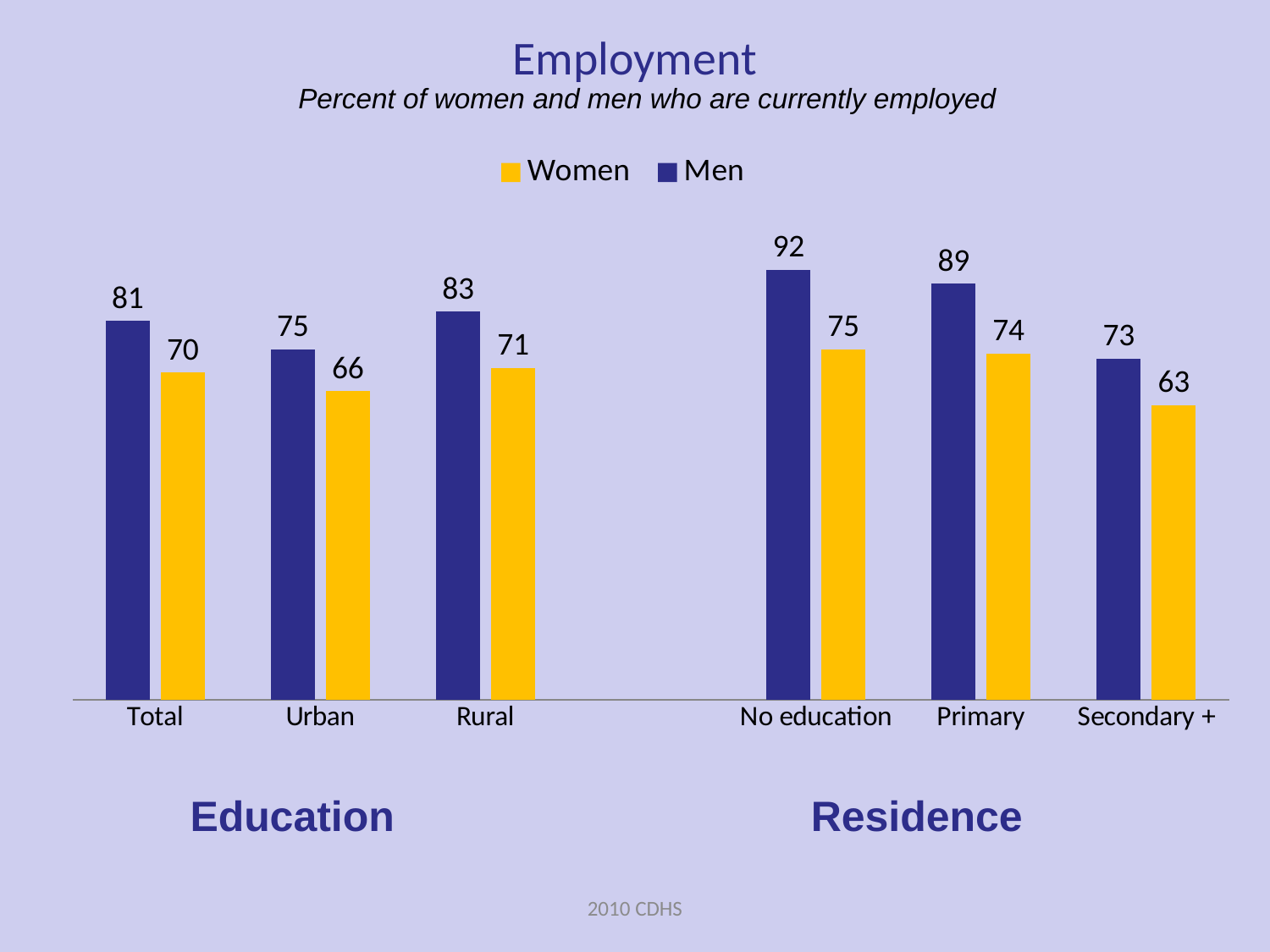

# Employment
Percent of women and men who are currently employed

### Chart

| Category | Women | Men |
|---|---|---|
| Secondary + | 63.0 | 73.0 |
| Primary | 74.0 | 89.0 |
| No education | 75.0 | 92.0 |
|  | None | None |
| Rural | 71.0 | 83.0 |
| Urban | 66.0 | 75.0 |
| Total | 70.0 | 81.0 |
Education
Residence
2010 CDHS